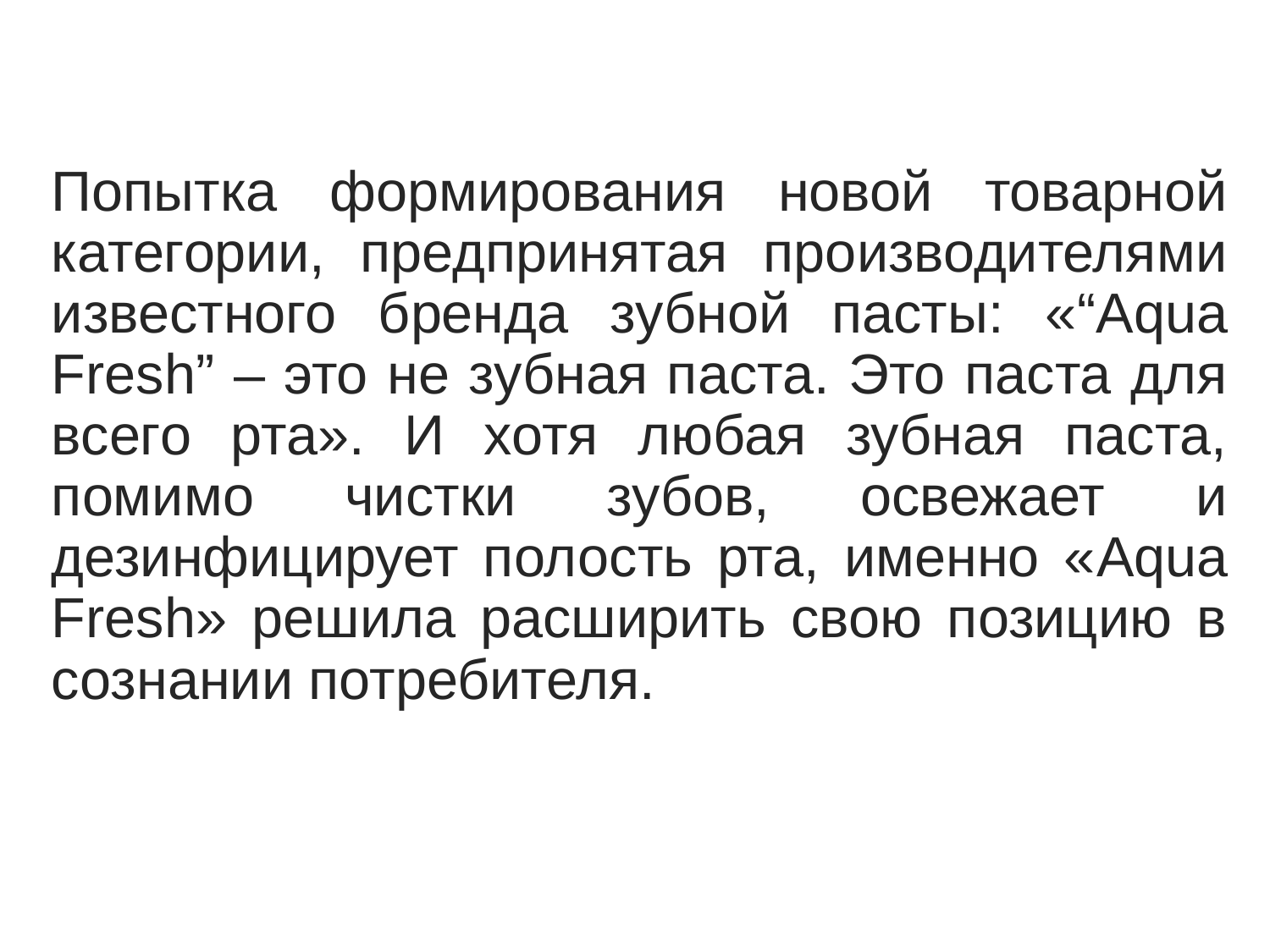

Попытка формирования новой товарной категории, предпринятая производителями известного бренда зубной пасты: «“Aqua Fresh” – это не зубная паста. Это паста для всего рта». И хотя любая зубная паста, помимо чистки зубов, освежает и дезинфицирует полость рта, именно «Aqua Fresh» решила расширить свою позицию в сознании потребителя.